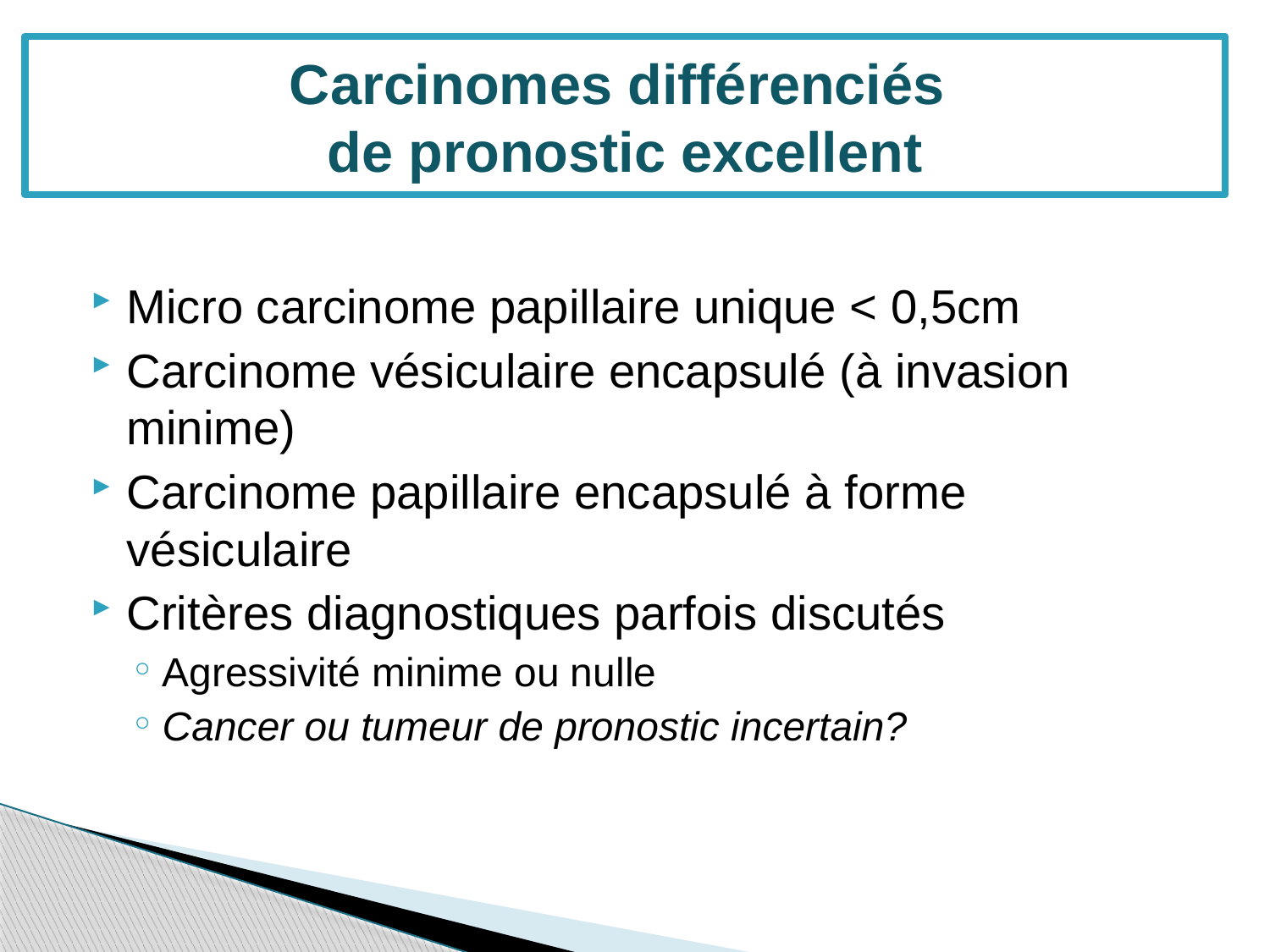

# Carcinomes différenciés de pronostic excellent

Micro carcinome papillaire unique < 0,5cm
Carcinome vésiculaire encapsulé (à invasion minime)
Carcinome papillaire encapsulé à forme vésiculaire
Critères diagnostiques parfois discutés
Agressivité minime ou nulle
Cancer ou tumeur de pronostic incertain?